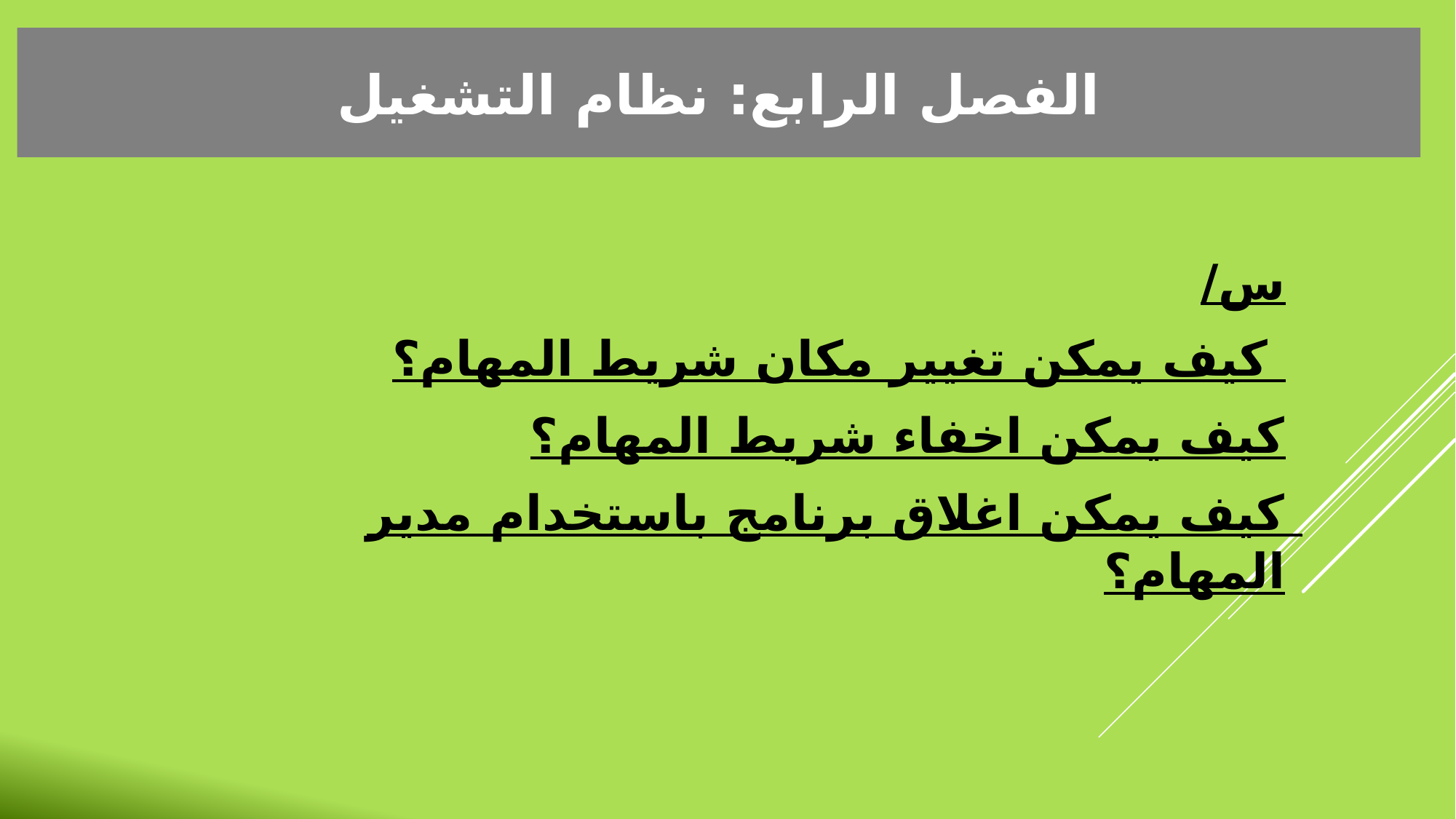

الفصل الرابع: نظام التشغيل
س/
 كيف يمكن تغيير مكان شريط المهام؟
كيف يمكن اخفاء شريط المهام؟
كيف يمكن اغلاق برنامج باستخدام مدير المهام؟